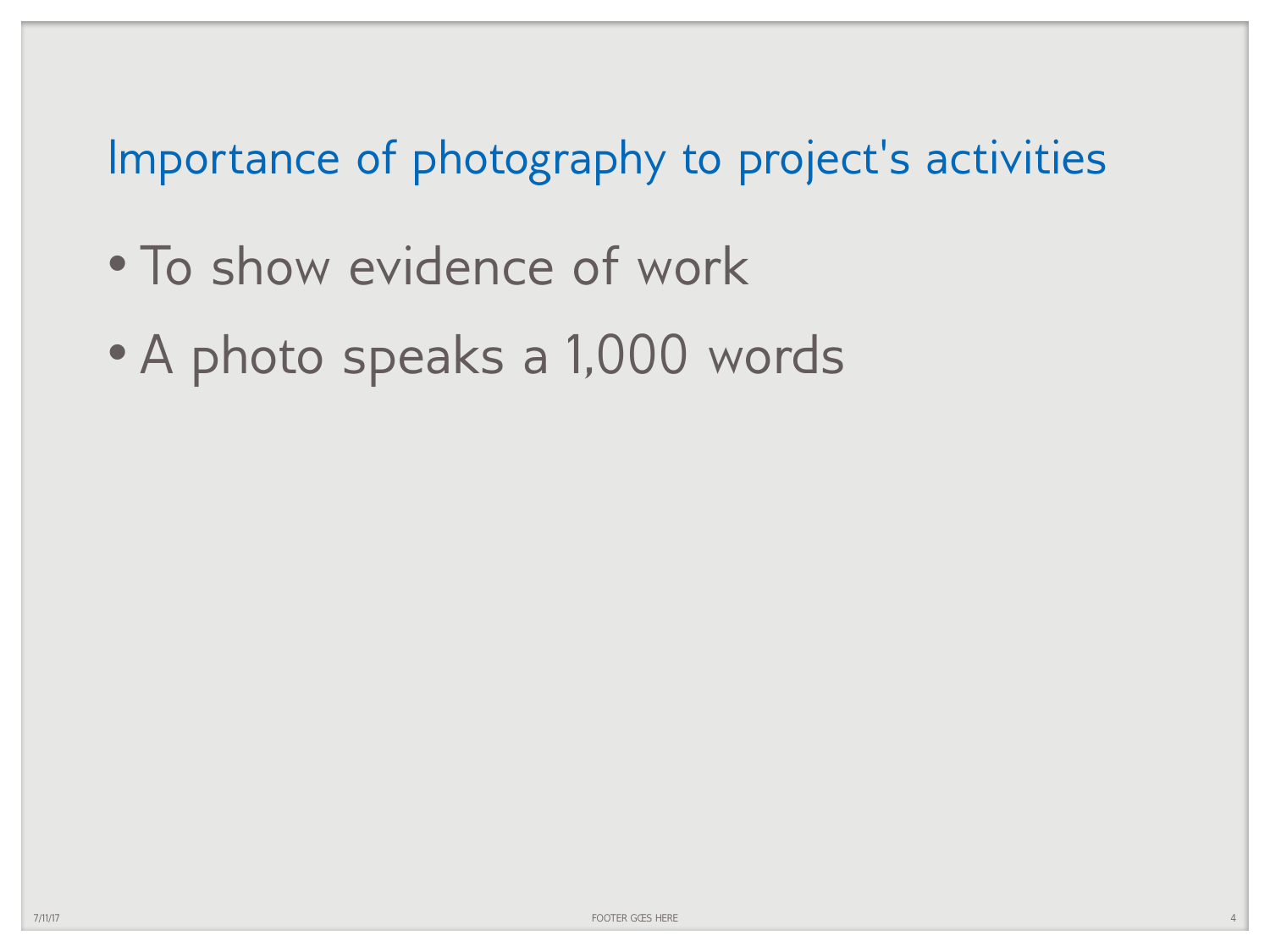

# Importance of photography to project's activities
To show evidence of work
A photo speaks a 1,000 words

7/11/17
FOOTER GOES HERE
4